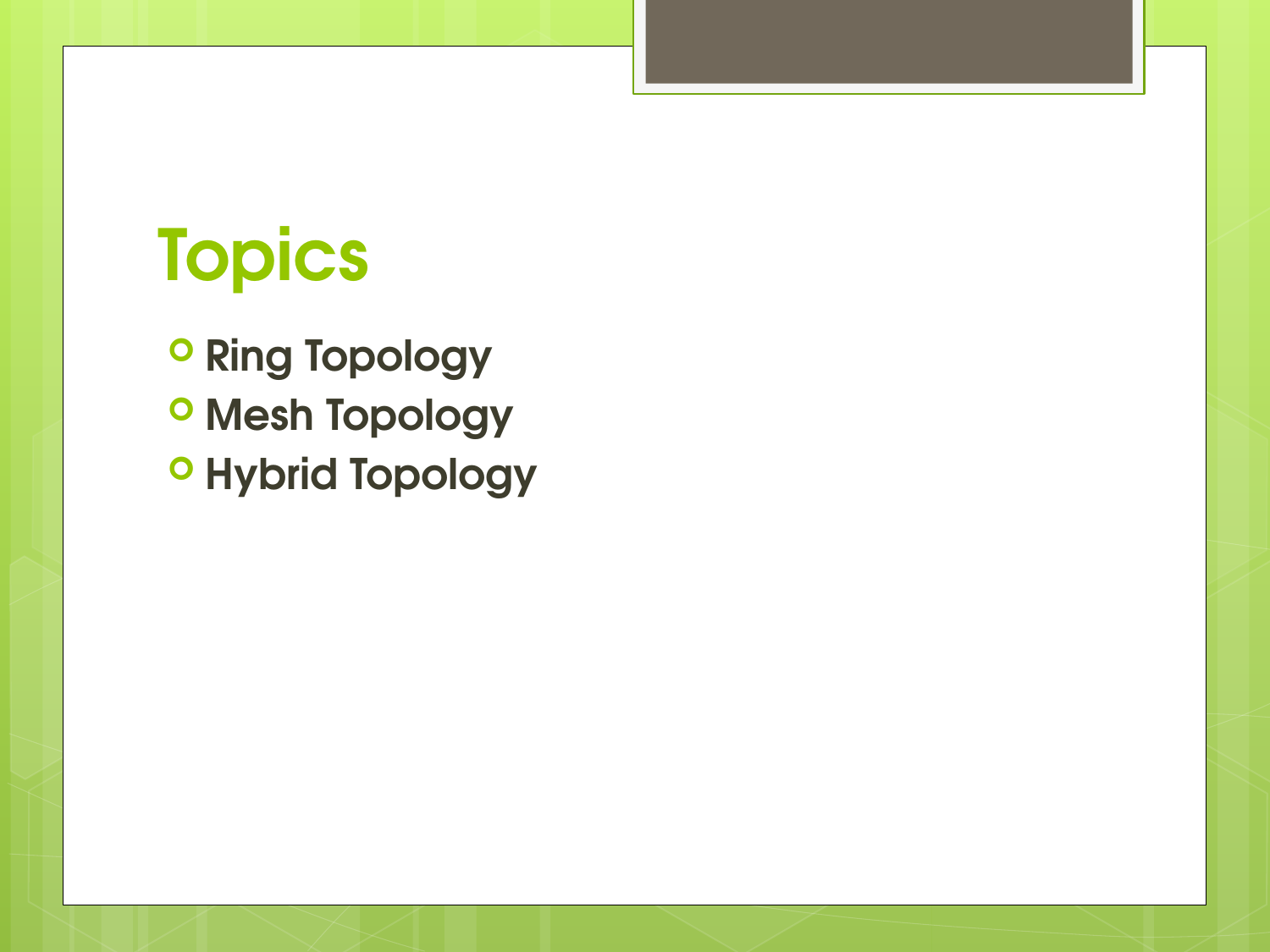

# Topics
Ring Topology
Mesh Topology
Hybrid Topology